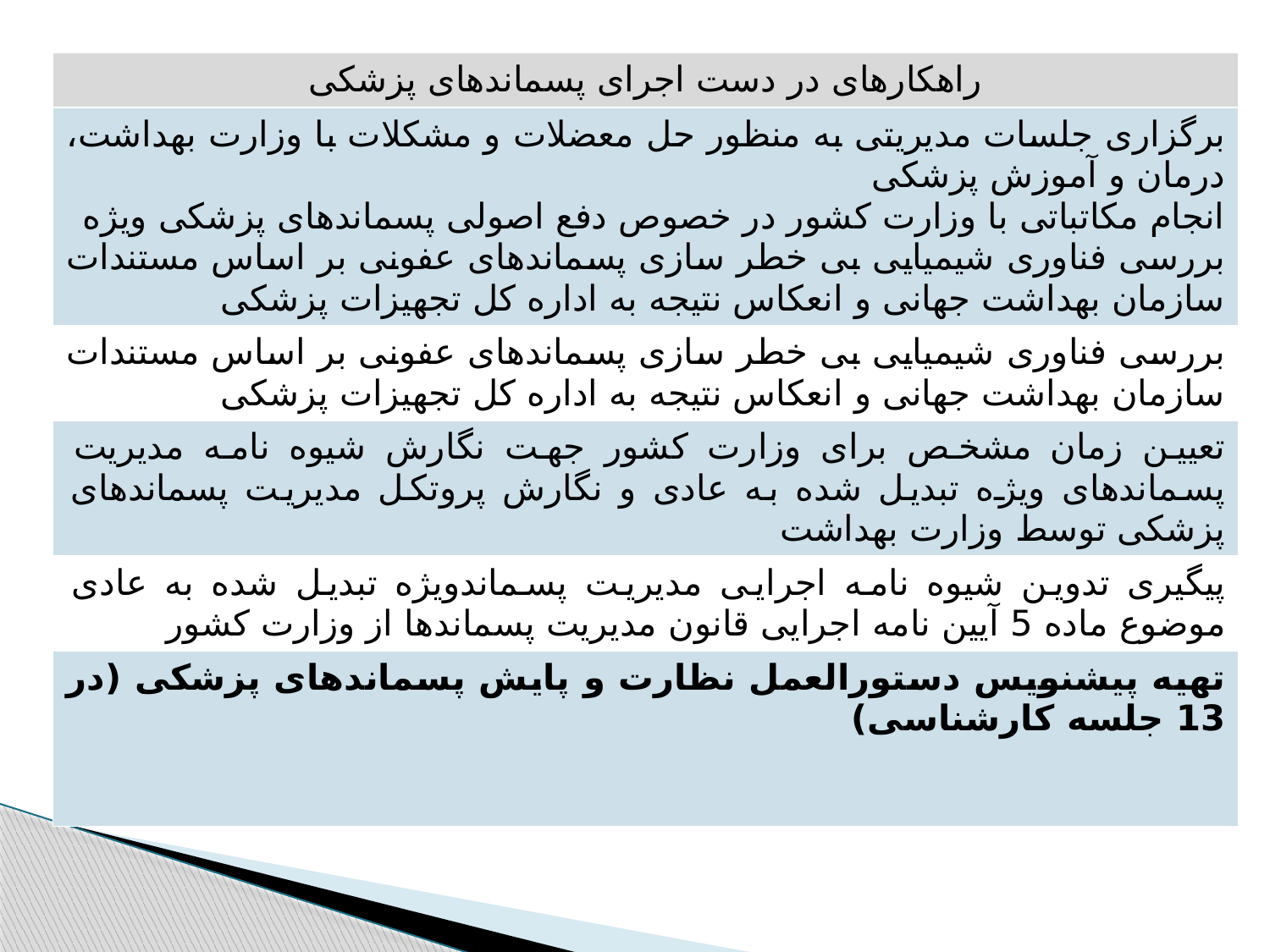

| راهکارهای در دست اجرای پسماندهای پزشکی |
| --- |
| برگزاری جلسات مدیریتی به منظور حل معضلات و مشکلات با وزارت بهداشت، درمان و آموزش پزشکی انجام مکاتباتی با وزارت کشور در خصوص دفع اصولی پسماندهای پزشکی ویژه بررسی فناوری شیمیایی بی خطر سازی پسماندهای عفونی بر اساس مستندات سازمان بهداشت جهانی و انعکاس نتیجه به اداره کل تجهیزات پزشکی |
| بررسی فناوری شیمیایی بی خطر سازی پسماندهای عفونی بر اساس مستندات سازمان بهداشت جهانی و انعکاس نتیجه به اداره کل تجهیزات پزشکی |
| تعیین زمان مشخص برای وزارت کشور جهت نگارش شیوه نامه مدیریت پسماندهای ویژه تبدیل شده به عادی و نگارش پروتکل مدیریت پسماندهای پزشکی توسط وزارت بهداشت |
| پیگیری تدوین شیوه نامه اجرایی مدیریت پسماندویژه تبدیل شده به عادی موضوع ماده 5 آیین نامه اجرایی قانون مدیریت پسماندها از وزارت کشور |
| تهیه پیشنویس دستورالعمل نظارت و پایش پسماندهای پزشکی (در 13 جلسه کارشناسی) |